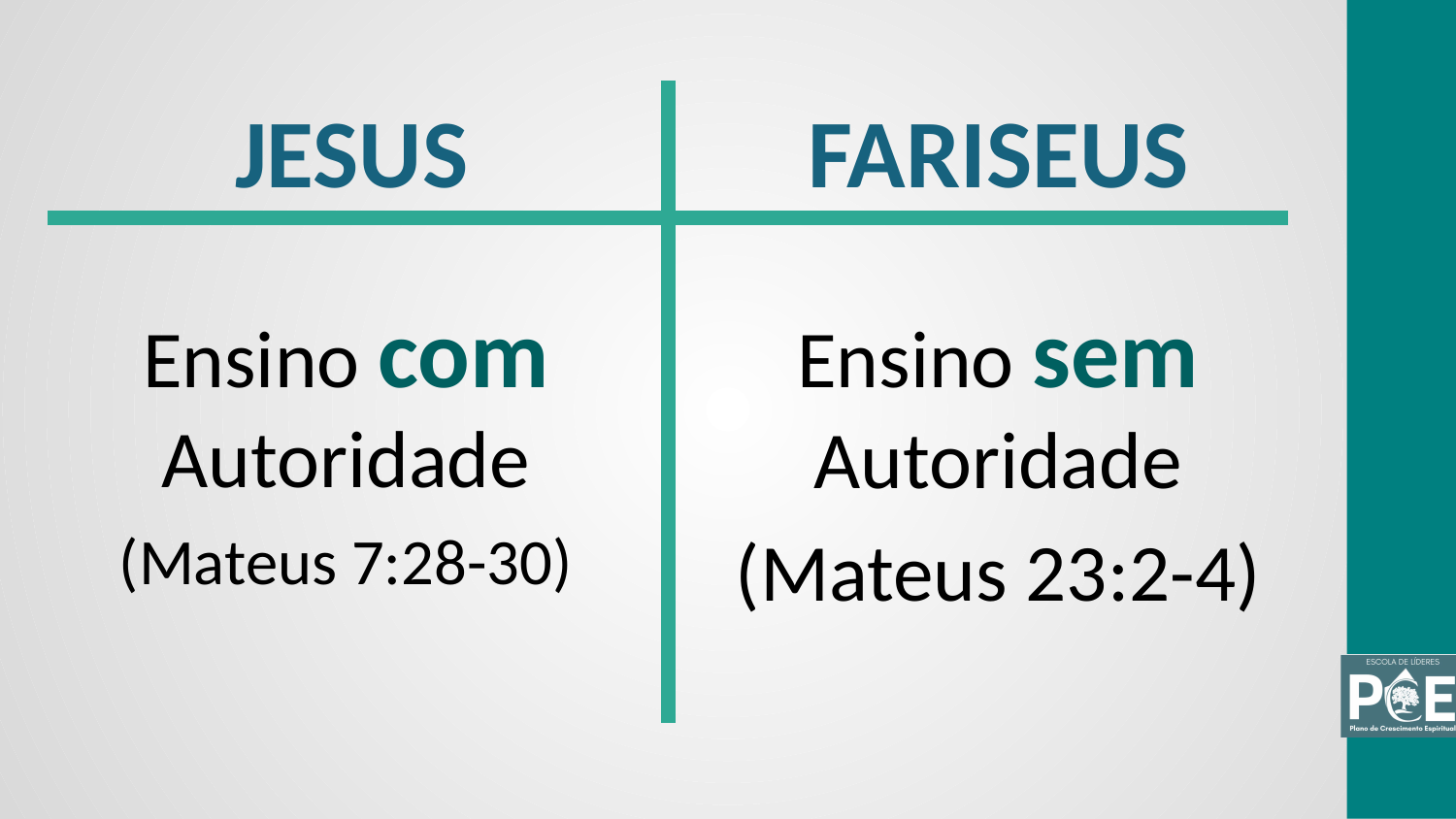

JESUS
FARISEUS

Ensino com Autoridade
(Mateus 7:28-30)
Ensino sem Autoridade
(Mateus 23:2-4)